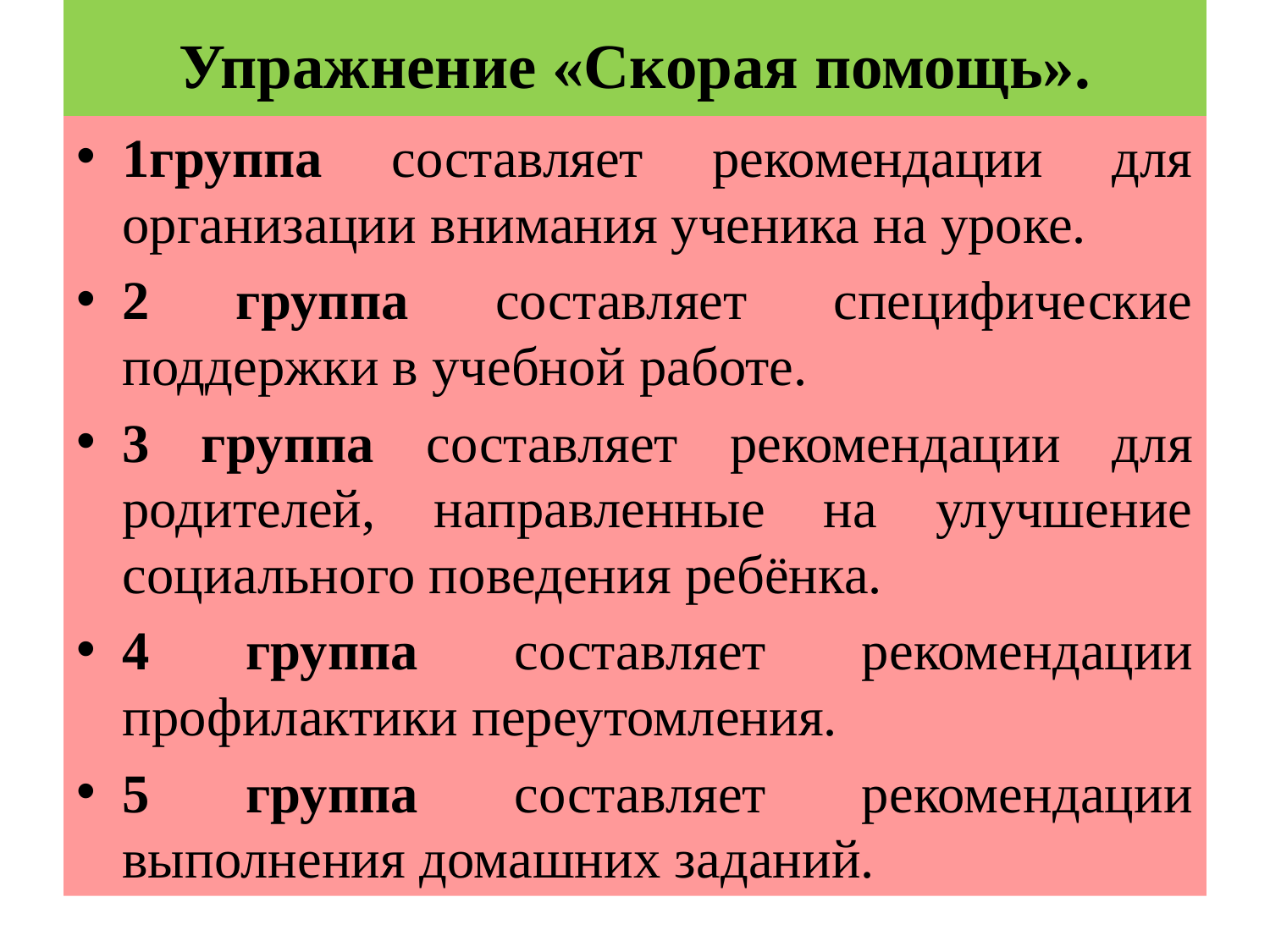

# Упражнение «Скорая помощь».
1группа составляет рекомендации для организации внимания ученика на уроке.
2 группа составляет специфические поддержки в учебной работе.
3 группа составляет рекомендации для родителей, направленные на улучшение социального поведения ребёнка.
4 группа составляет рекомендации профилактики переутомления.
5 группа составляет рекомендации выполнения домашних заданий.